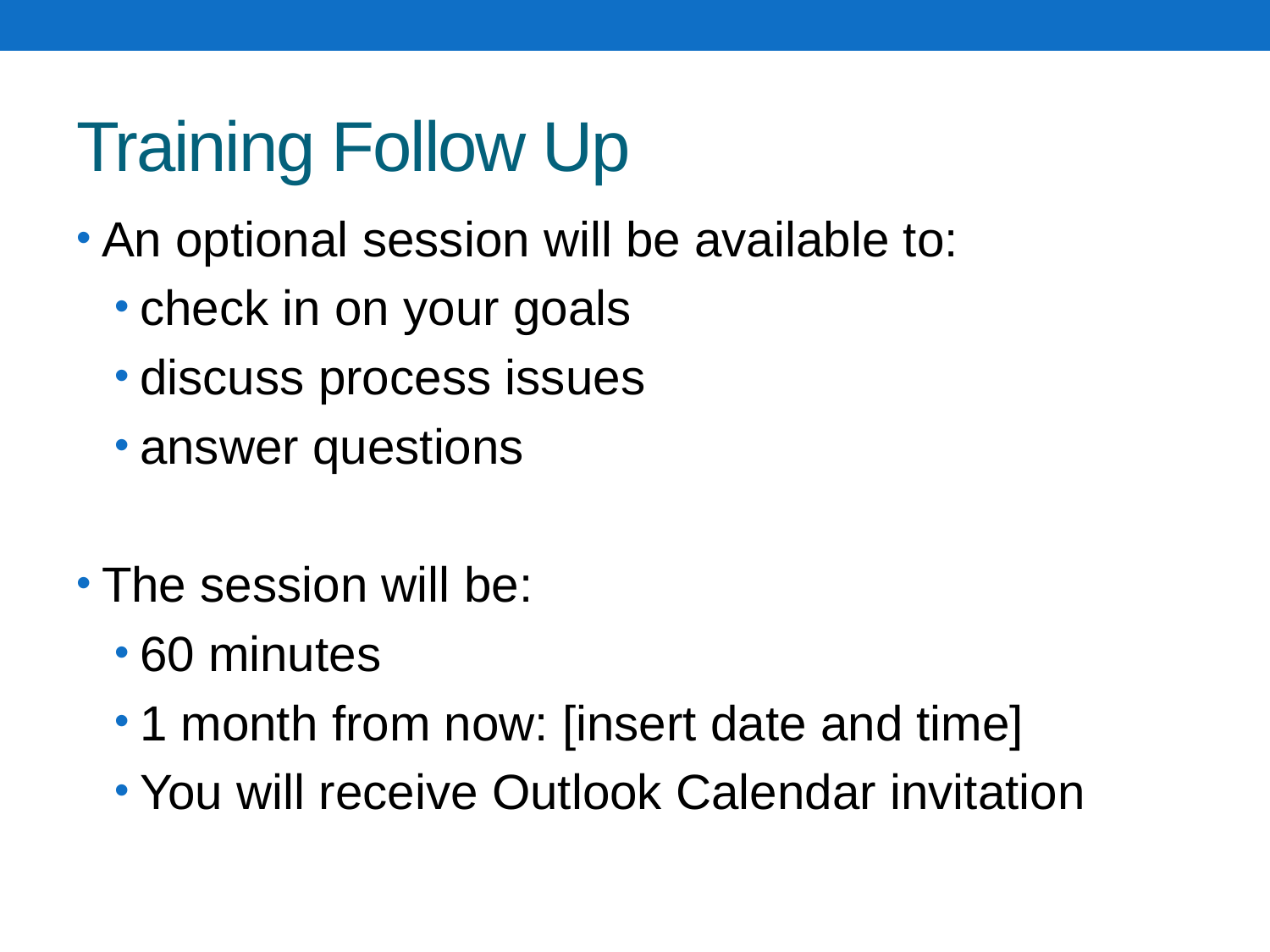

# Training Follow Up
An optional session will be available to:
check in on your goals
discuss process issues
answer questions

The session will be:
60 minutes
1 month from now: [insert date and time]
You will receive Outlook Calendar invitation